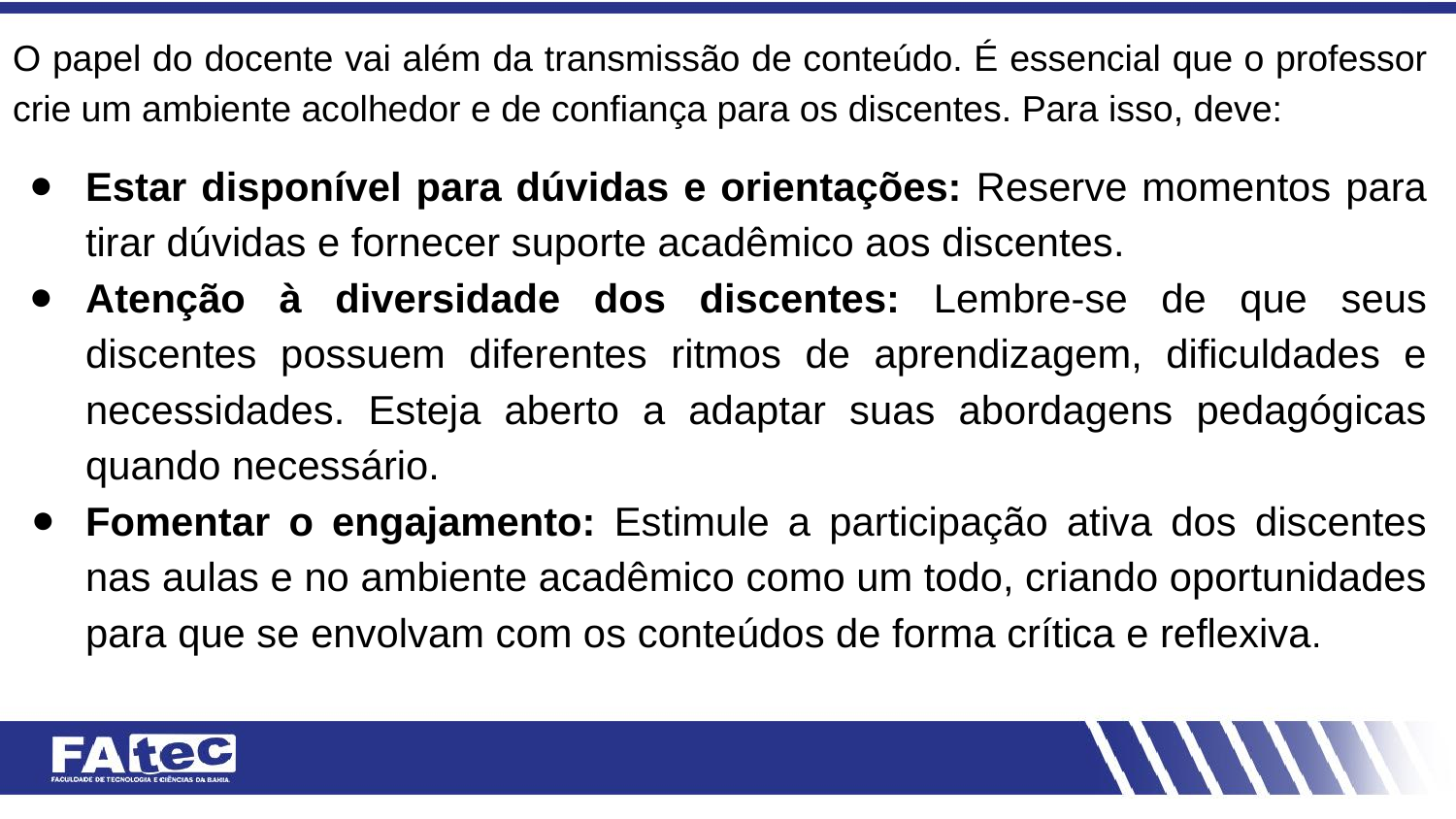

# O papel do docente vai além da transmissão de conteúdo. É essencial que o professor crie um ambiente acolhedor e de confiança para os discentes. Para isso, deve:
Estar disponível para dúvidas e orientações: Reserve momentos para tirar dúvidas e fornecer suporte acadêmico aos discentes.
Atenção à diversidade dos discentes: Lembre-se de que seus discentes possuem diferentes ritmos de aprendizagem, dificuldades e necessidades. Esteja aberto a adaptar suas abordagens pedagógicas quando necessário.
Fomentar o engajamento: Estimule a participação ativa dos discentes nas aulas e no ambiente acadêmico como um todo, criando oportunidades para que se envolvam com os conteúdos de forma crítica e reflexiva.